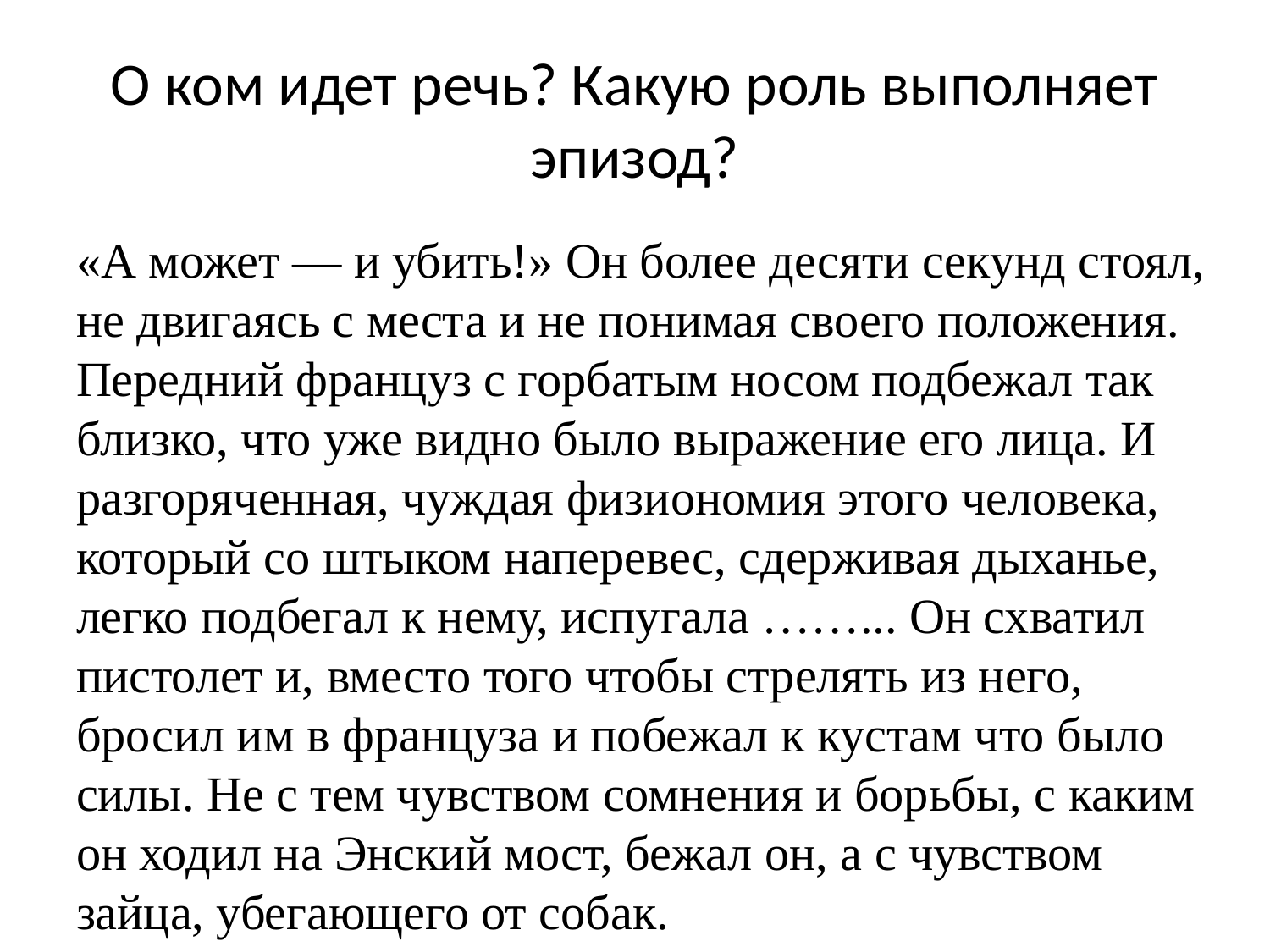

# О ком идет речь? Какую роль выполняет эпизод?
«А может — и убить!» Он более десяти секунд стоял, не двигаясь с места и не понимая своего положения. Передний француз с горбатым носом подбежал так близко, что уже видно было выражение его лица. И разгоряченная, чуждая физиономия этого человека, который со штыком наперевес, сдерживая дыханье, легко подбегал к нему, испугала ……... Он схватил пистолет и, вместо того чтобы стрелять из него, бросил им в француза и побежал к кустам что было силы. Не с тем чувством сомнения и борьбы, с каким он ходил на Энский мост, бежал он, а с чувством зайца, убегающего от собак.